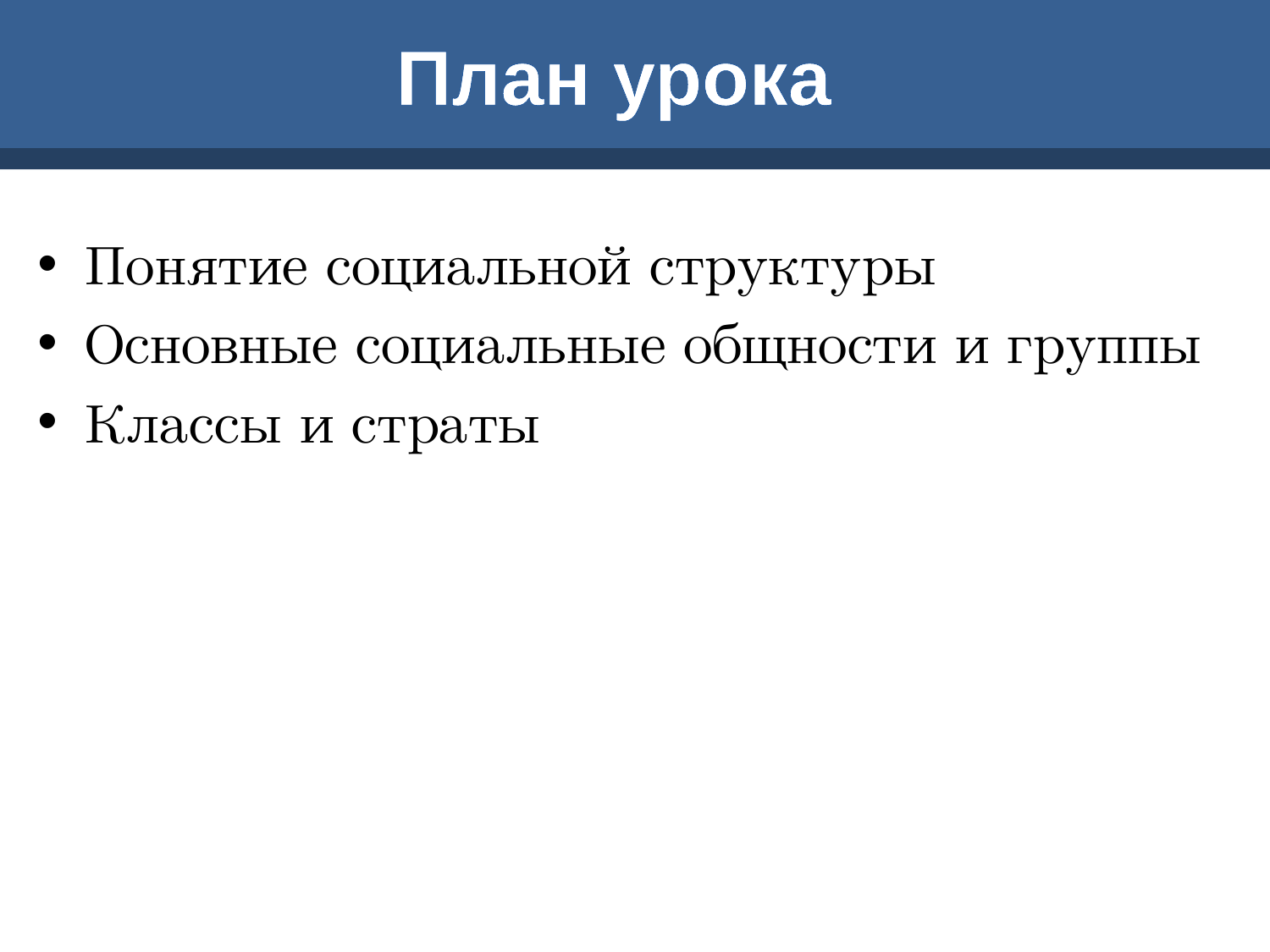

# План урока
Понятие социальной структуры
Основные социальные общности и группы
Классы и страты